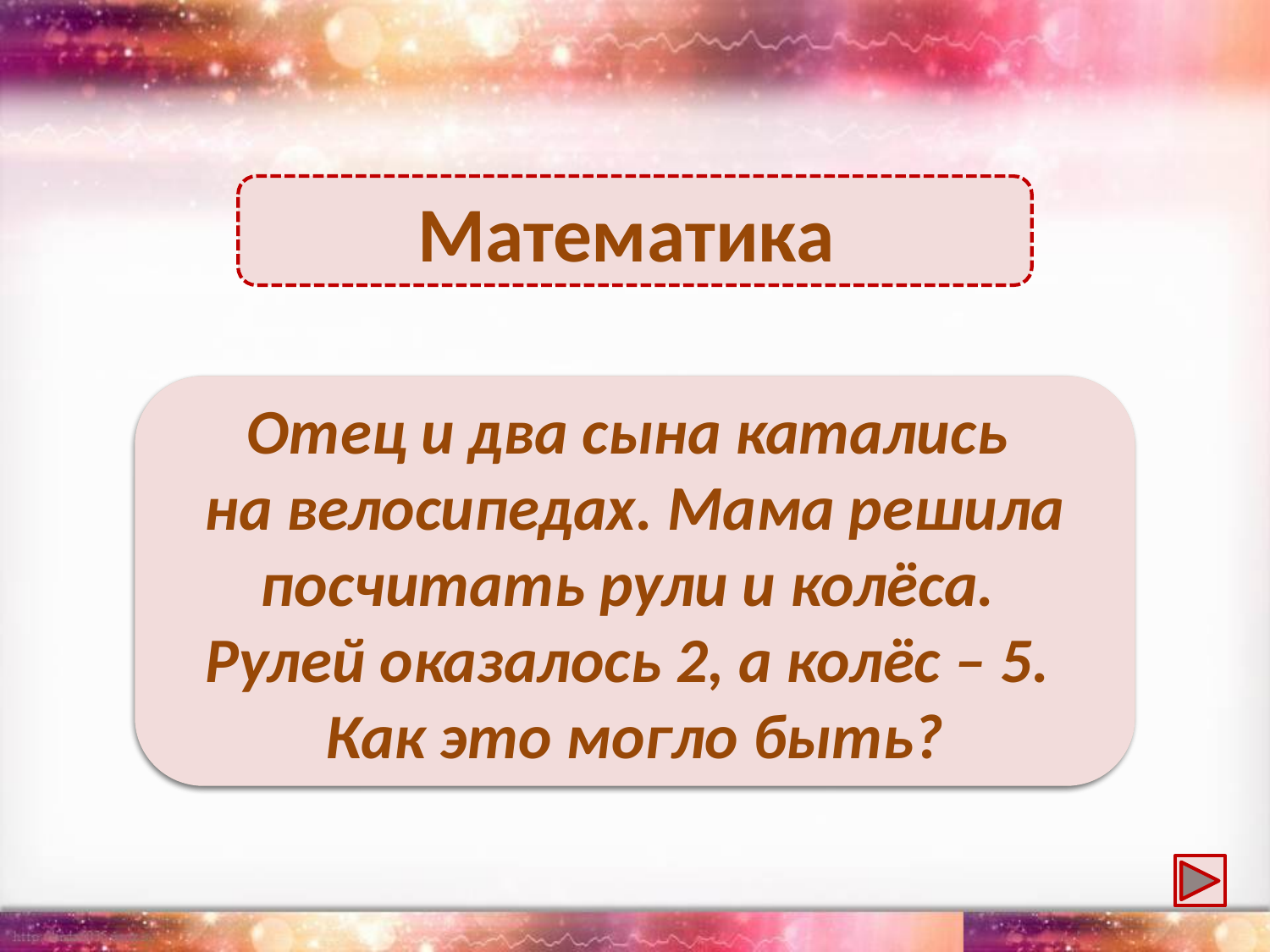

Математика
Отец с одним сыном катался
на двухколёсном велосипеде вместе, а второй сын
на трёхколёсном.
Отец и два сына катались
на велосипедах. Мама решила посчитать рули и колёса.
Рулей оказалось 2, а колёс – 5.
Как это могло быть?